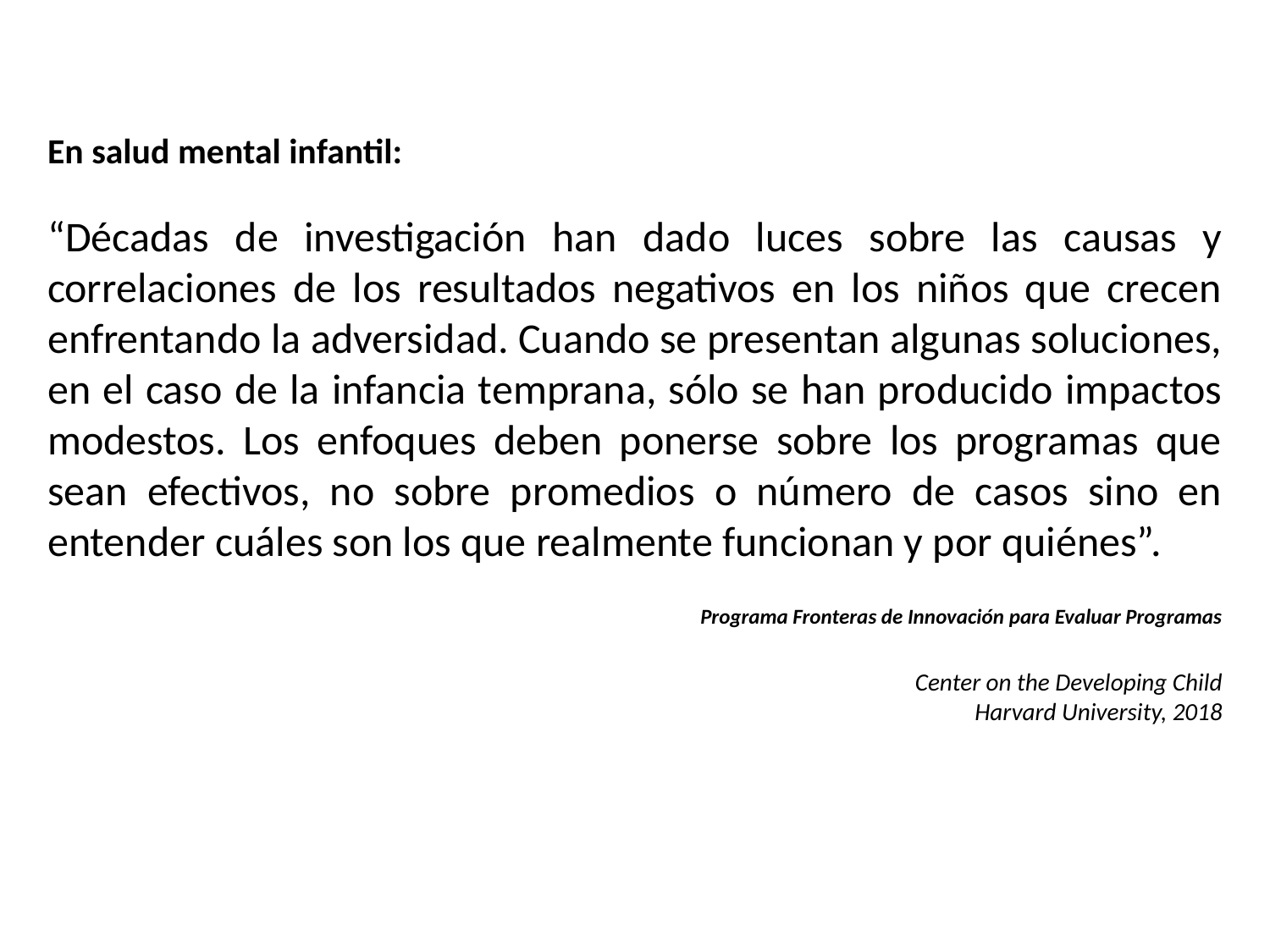

En salud mental infantil:

“Décadas de investigación han dado luces sobre las causas y correlaciones de los resultados negativos en los niños que crecen enfrentando la adversidad. Cuando se presentan algunas soluciones, en el caso de la infancia temprana, sólo se han producido impactos modestos. Los enfoques deben ponerse sobre los programas que sean efectivos, no sobre promedios o número de casos sino en entender cuáles son los que realmente funcionan y por quiénes”.

Programa Fronteras de Innovación para Evaluar Programas

Center on the Developing Child
Harvard University, 2018